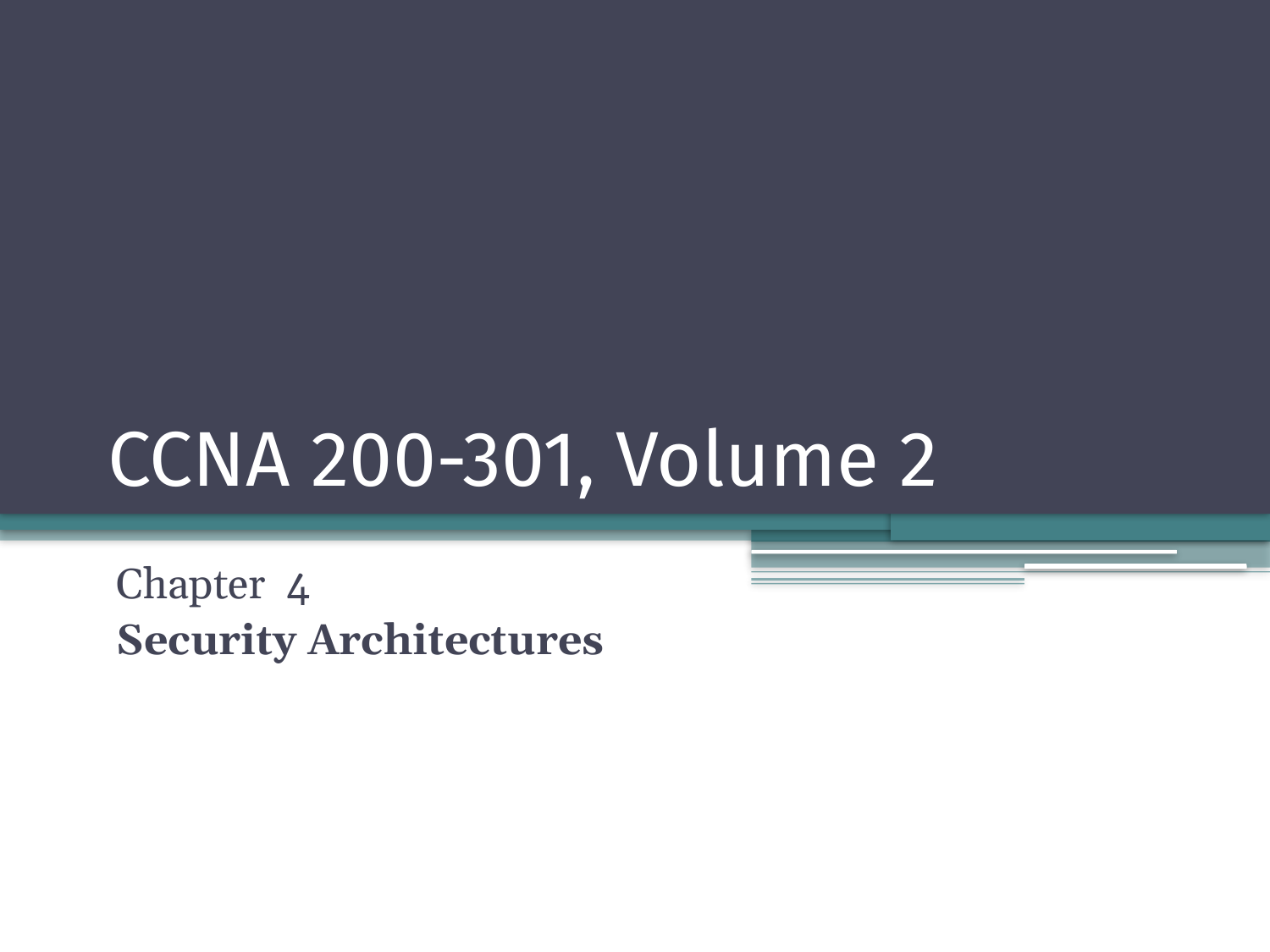

# CCNA 200-301, Volume 2
Chapter  4
Security Architectures